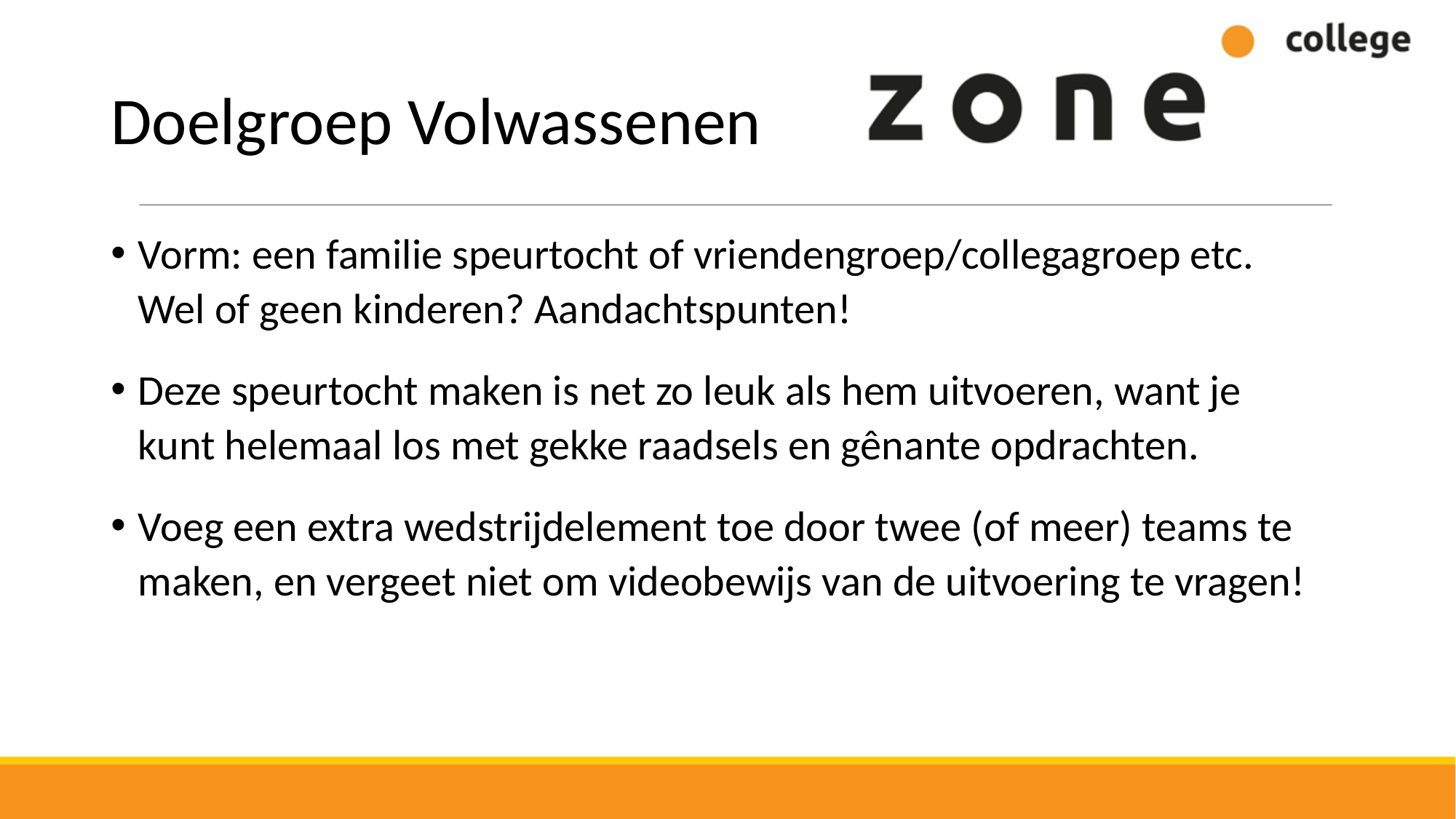

# Doelgroep Volwassenen
Vorm: een familie speurtocht of vriendengroep/collegagroep etc. Wel of geen kinderen? Aandachtspunten!
Deze speurtocht maken is net zo leuk als hem uitvoeren, want je kunt helemaal los met gekke raadsels en gênante opdrachten.
Voeg een extra wedstrijdelement toe door twee (of meer) teams te maken, en vergeet niet om videobewijs van de uitvoering te vragen!